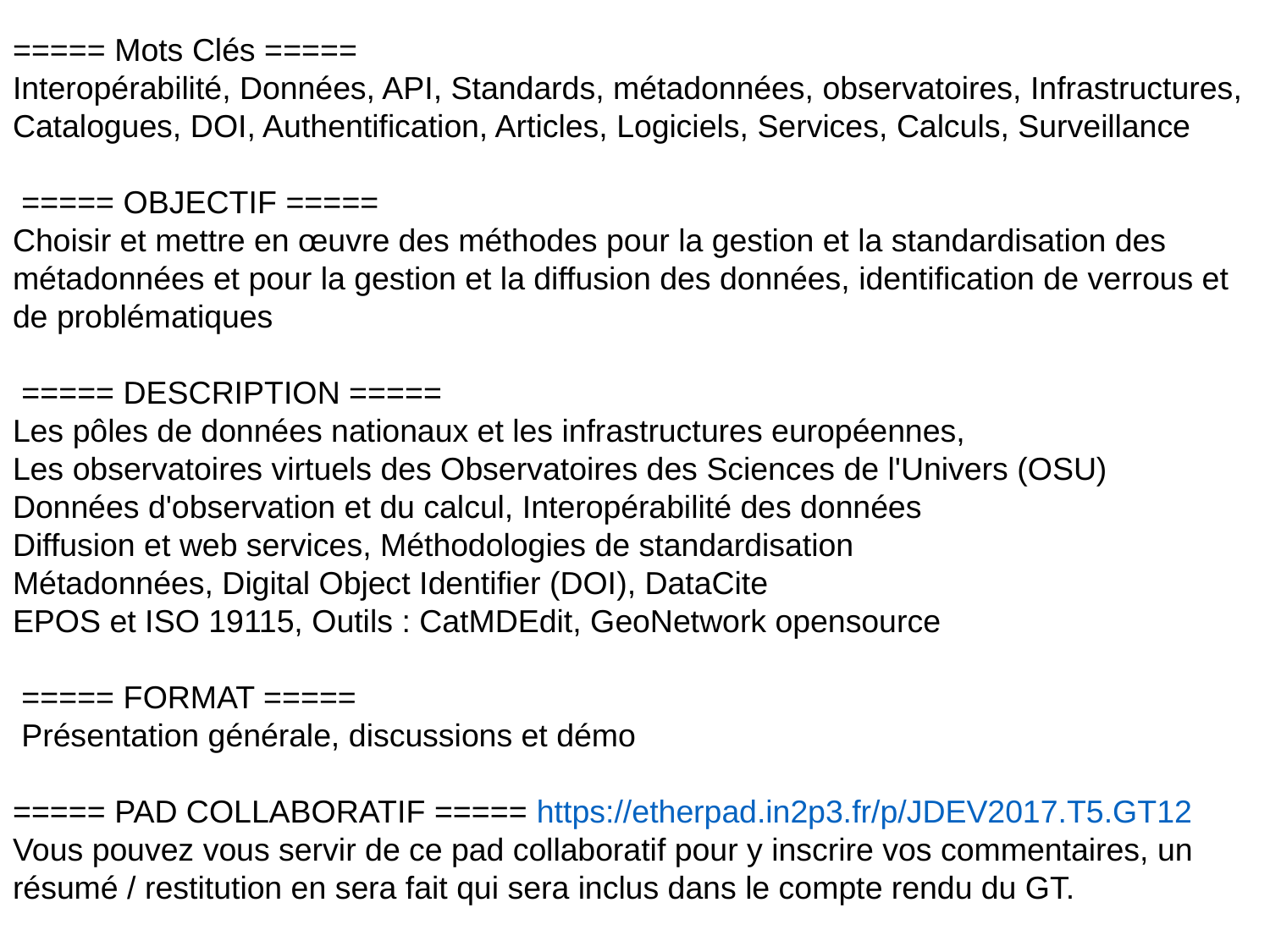

===== Mots Clés =====
Interopérabilité, Données, API, Standards, métadonnées, observatoires, Infrastructures, Catalogues, DOI, Authentification, Articles, Logiciels, Services, Calculs, Surveillance

 ===== OBJECTIF =====
Choisir et mettre en œuvre des méthodes pour la gestion et la standardisation des métadonnées et pour la gestion et la diffusion des données, identification de verrous et de problématiques

 ===== DESCRIPTION =====
Les pôles de données nationaux et les infrastructures européennes,
Les observatoires virtuels des Observatoires des Sciences de l'Univers (OSU)
Données d'observation et du calcul, Interopérabilité des données
Diffusion et web services, Méthodologies de standardisation
Métadonnées, Digital Object Identifier (DOI), DataCite
EPOS et ISO 19115, Outils : CatMDEdit, GeoNetwork opensource

 ===== FORMAT =====
 Présentation générale, discussions et démo

===== PAD COLLABORATIF ===== https://etherpad.in2p3.fr/p/JDEV2017.T5.GT12 Vous pouvez vous servir de ce pad collaboratif pour y inscrire vos commentaires, un résumé / restitution en sera fait qui sera inclus dans le compte rendu du GT.